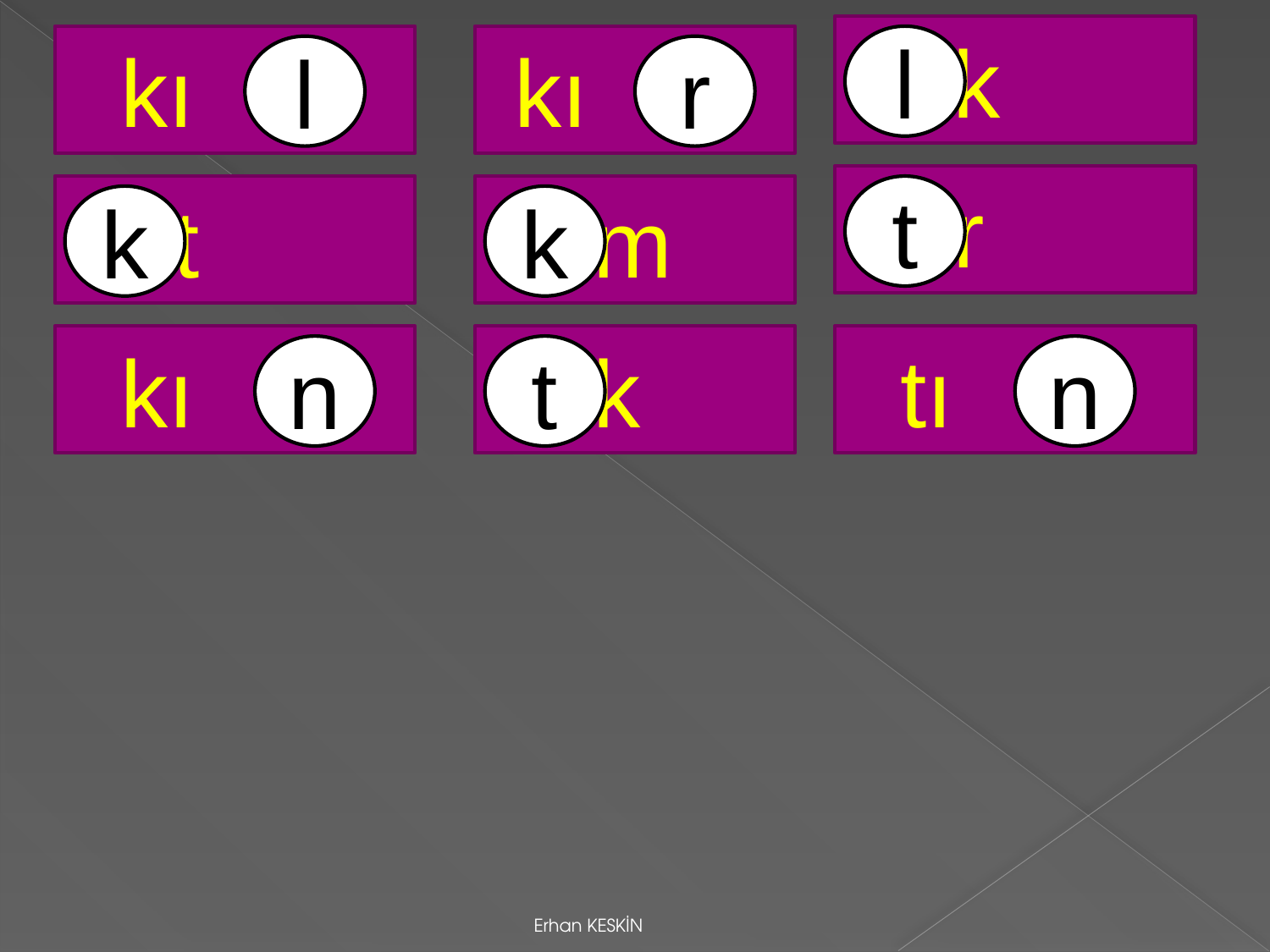

ık
  kı
 kı
l
l
r
   ır
   ıt
   ım
t
k
k
  kı
   ık
  tı
n
t
n
Erhan KESKİN